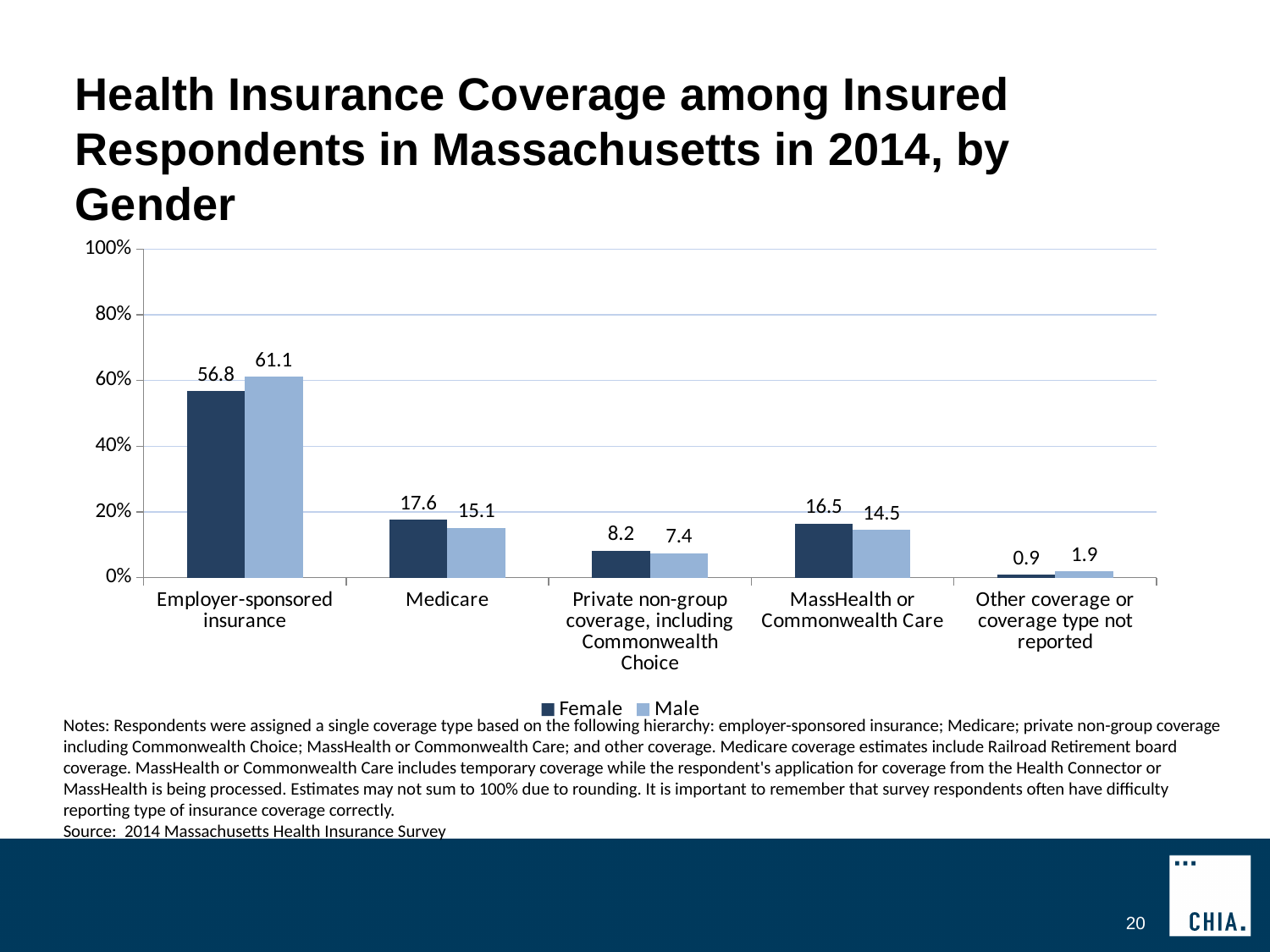

# Health Insurance Coverage among Insured Respondents in Massachusetts in 2014, by Gender

### Chart

| Category | Female | Male |
|---|---|---|
| Employer-sponsored insurance | 56.8 | 61.1 |
| Medicare | 17.6 | 15.1 |
| Private non-group coverage, including Commonwealth Choice | 8.2 | 7.4 |
| MassHealth or Commonwealth Care | 16.5 | 14.5 |
| Other coverage or coverage type not reported | 0.9 | 1.9 |
Notes: Respondents were assigned a single coverage type based on the following hierarchy: employer-sponsored insurance; Medicare; private non-group coverage including Commonwealth Choice; MassHealth or Commonwealth Care; and other coverage. Medicare coverage estimates include Railroad Retirement board coverage. MassHealth or Commonwealth Care includes temporary coverage while the respondent's application for coverage from the Health Connector or MassHealth is being processed. Estimates may not sum to 100% due to rounding. It is important to remember that survey respondents often have difficulty reporting type of insurance coverage correctly.
Source:  2014 Massachusetts Health Insurance Survey
20